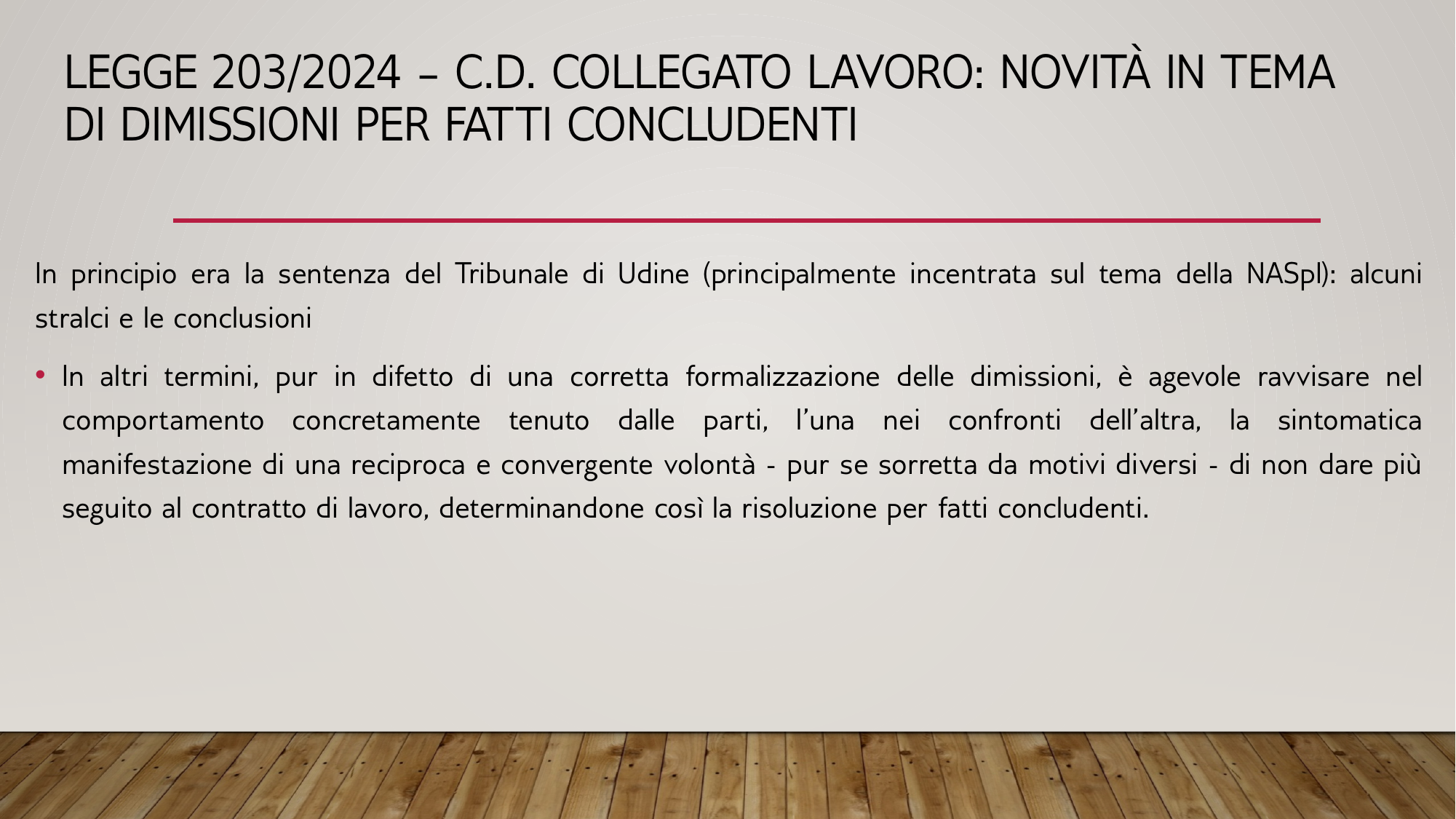

# Legge 203/2024 – c.d. collegato lavoro: novità in tema di dimissioni per fatti concludenti
In principio era la sentenza del Tribunale di Udine (principalmente incentrata sul tema della NASpI): alcuni stralci e le conclusioni
In altri termini, pur in difetto di una corretta formalizzazione delle dimissioni, è agevole ravvisare nel comportamento concretamente tenuto dalle parti, l’una nei confronti dell’altra, la sintomatica manifestazione di una reciproca e convergente volontà - pur se sorretta da motivi diversi - di non dare più seguito al contratto di lavoro, determinandone così la risoluzione per fatti concludenti.